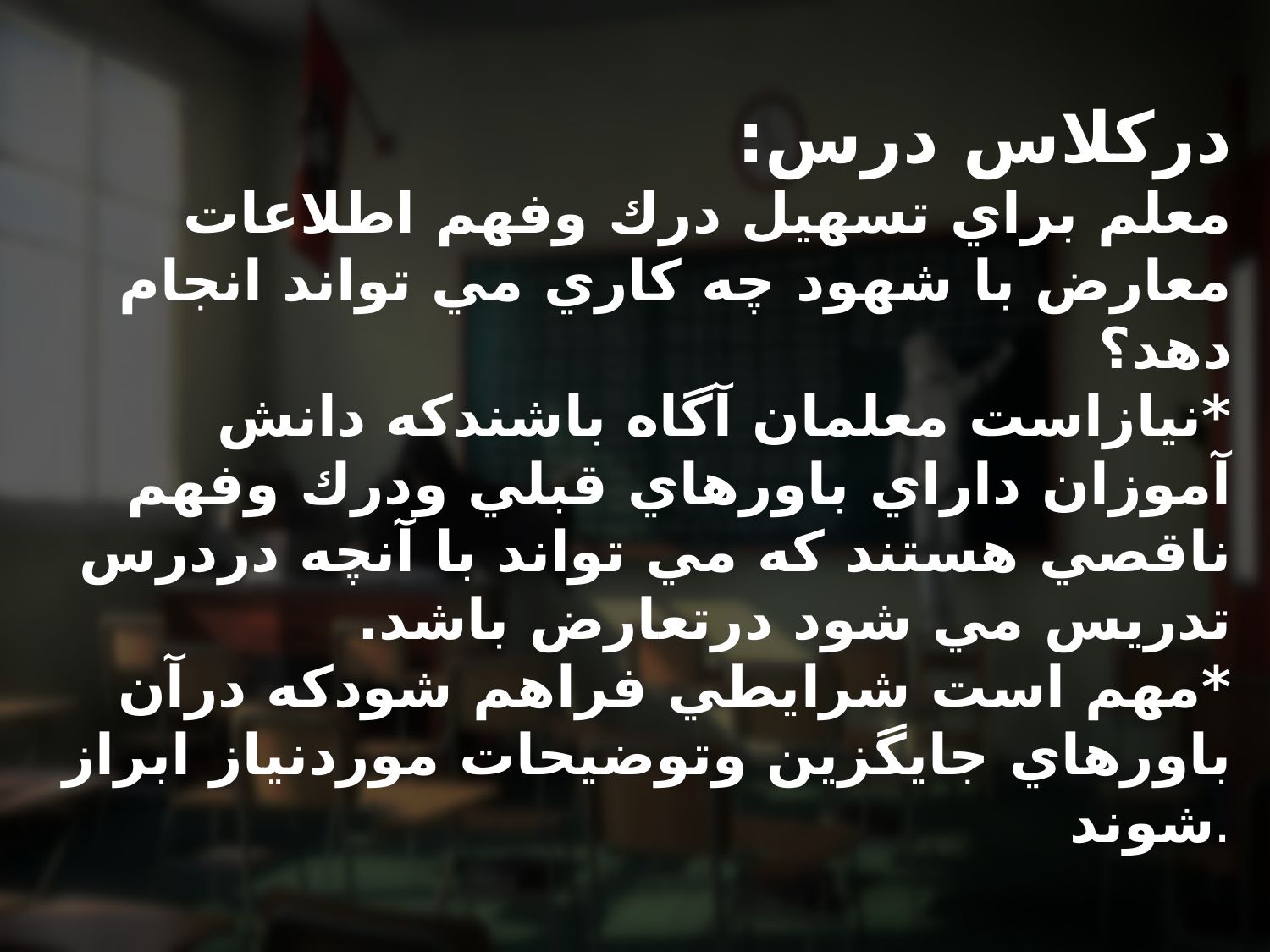

# دركلاس درس: معلم براي تسهيل درك وفهم اطلاعات معارض با شهود چه كاري مي تواند انجام دهد؟ *نيازاست معلمان آگاه باشندكه دانش آموزان داراي باورهاي قبلي ودرك وفهم ناقصي هستند كه مي تواند با آنچه دردرس تدريس مي شود درتعارض باشد. *مهم است شرايطي فراهم شودكه درآن باورهاي جايگزين وتوضيحات موردنياز ابراز شوند.